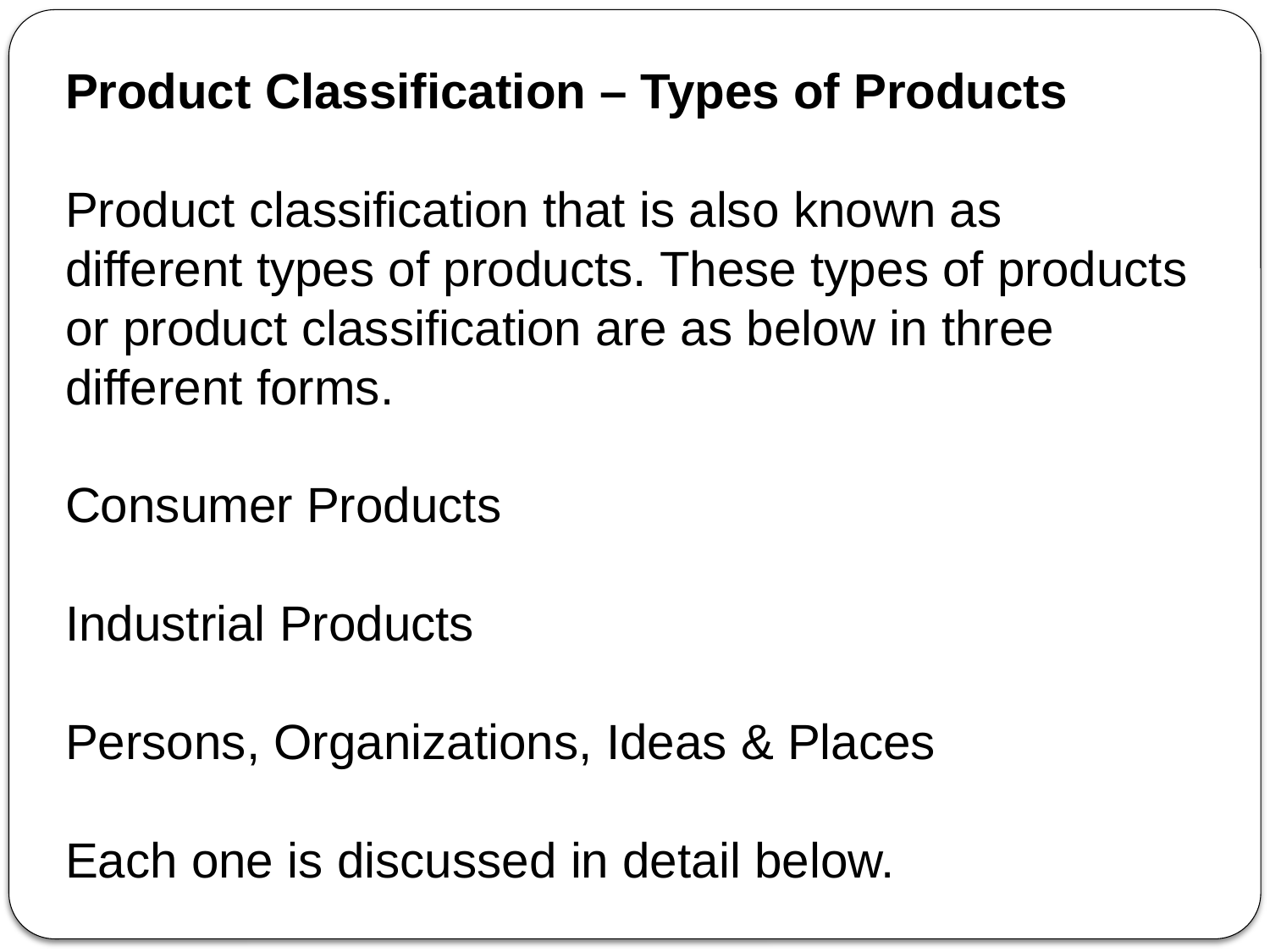

Product Classification – Types of Products

Product classification that is also known as different types of products. These types of products or product classification are as below in three different forms.

Consumer Products

Industrial Products

Persons, Organizations, Ideas & Places

Each one is discussed in detail below.